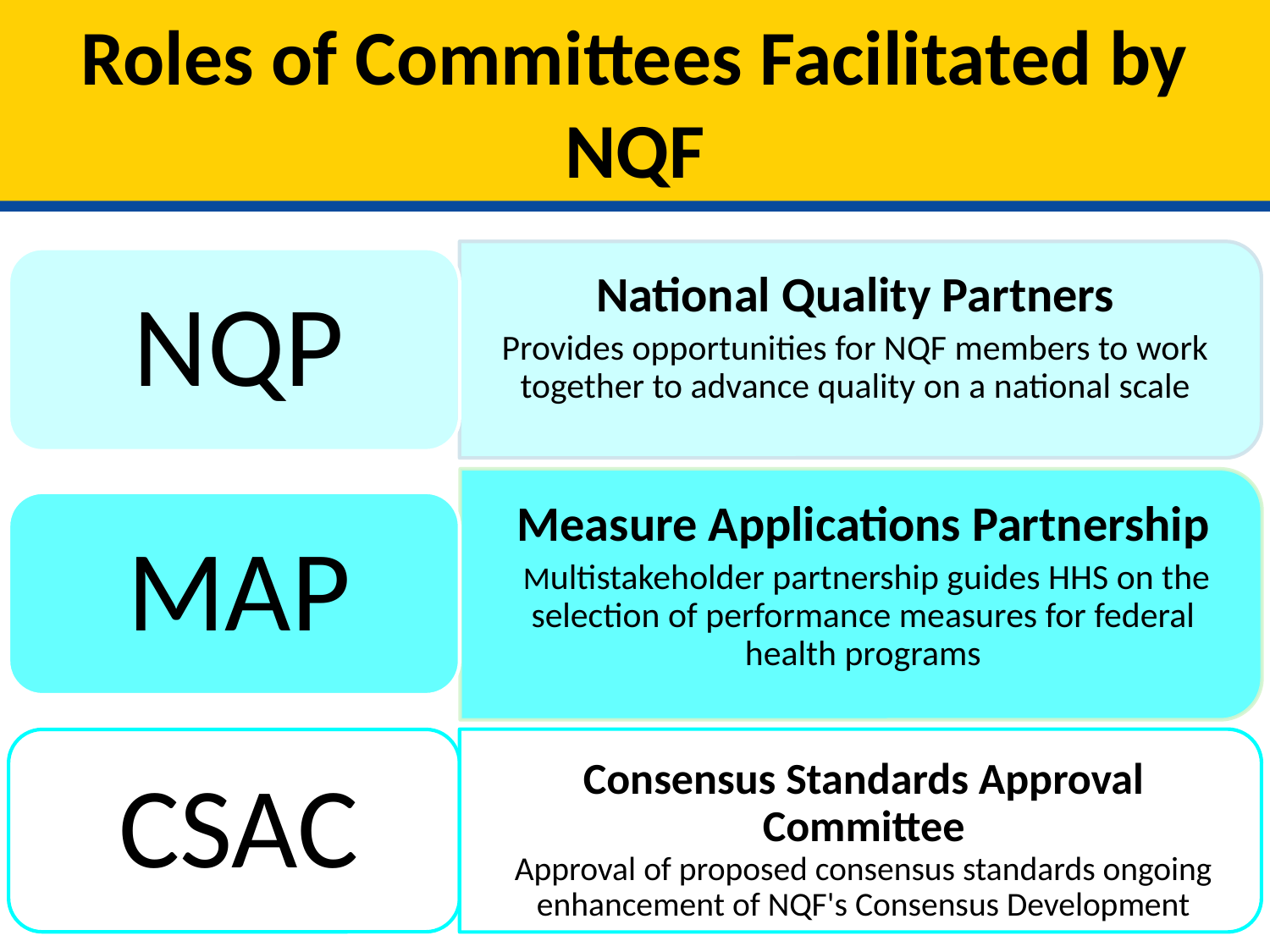

# Roles of Committees Facilitated by NQF
7
National Quality Partners
Provides opportunities for NQF members to work together to advance quality on a national scale
NQP
Measure Applications Partnership
 Multistakeholder partnership guides HHS on the selection of performance measures for federal health programs
MAP
Consensus Standards Approval Committee
Approval of proposed consensus standards ongoing enhancement of NQF's Consensus Development
CSAC